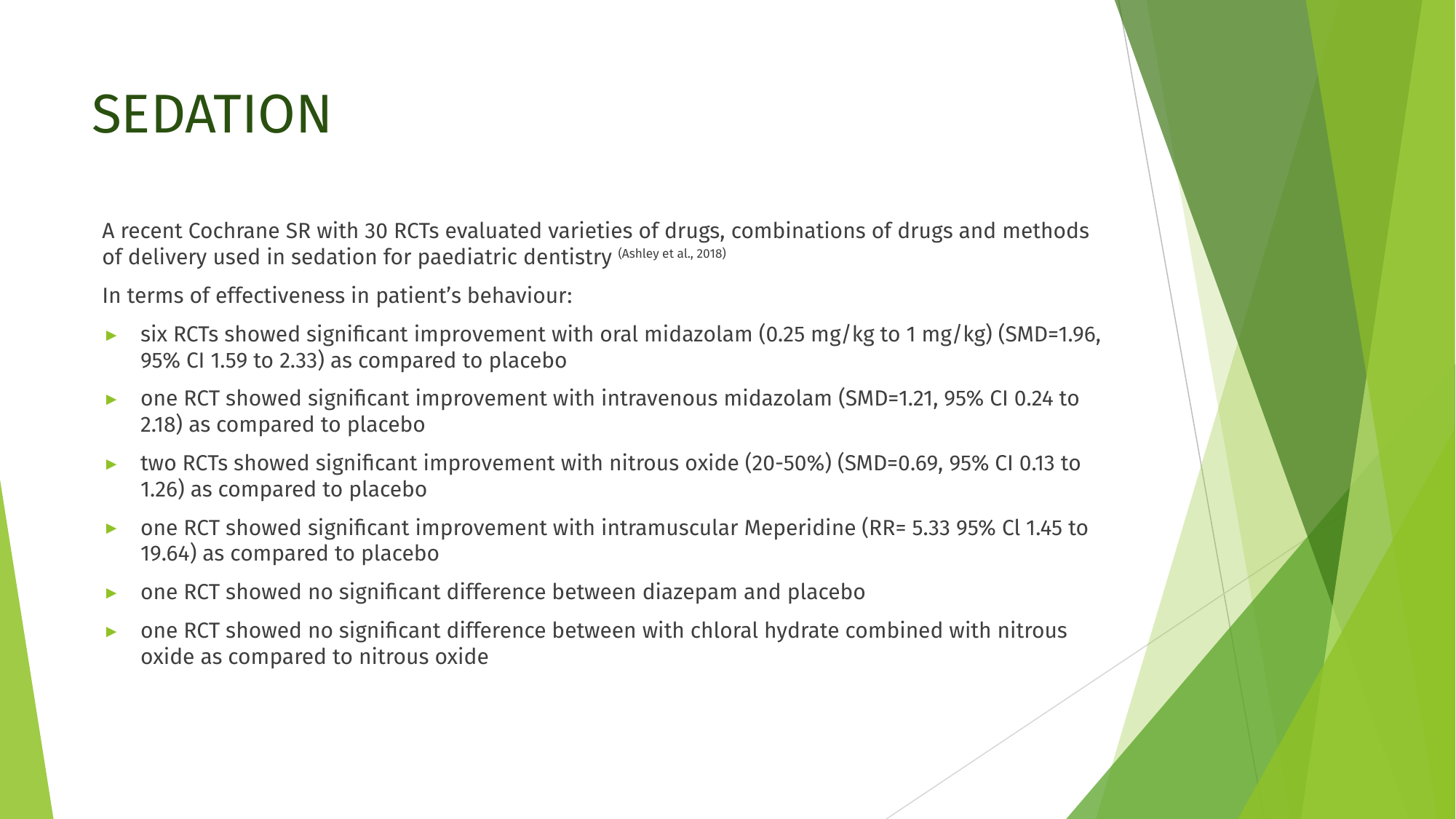

# SEDATION
A recent Cochrane SR with 30 RCTs evaluated varieties of drugs, combinations of drugs and methods of delivery used in sedation for paediatric dentistry (Ashley et al., 2018)
In terms of effectiveness in patient’s behaviour:
six RCTs showed significant improvement with oral midazolam (0.25 mg/kg to 1 mg/kg) (SMD=1.96, 95% CI 1.59 to 2.33) as compared to placebo
one RCT showed significant improvement with intravenous midazolam (SMD=1.21, 95% CI 0.24 to 2.18) as compared to placebo
two RCTs showed significant improvement with nitrous oxide (20-50%) (SMD=0.69, 95% CI 0.13 to 1.26) as compared to placebo
one RCT showed significant improvement with intramuscular Meperidine (RR= 5.33 95% Cl 1.45 to 19.64) as compared to placebo
one RCT showed no significant difference between diazepam and placebo
one RCT showed no significant difference between with chloral hydrate combined with nitrous oxide as compared to nitrous oxide